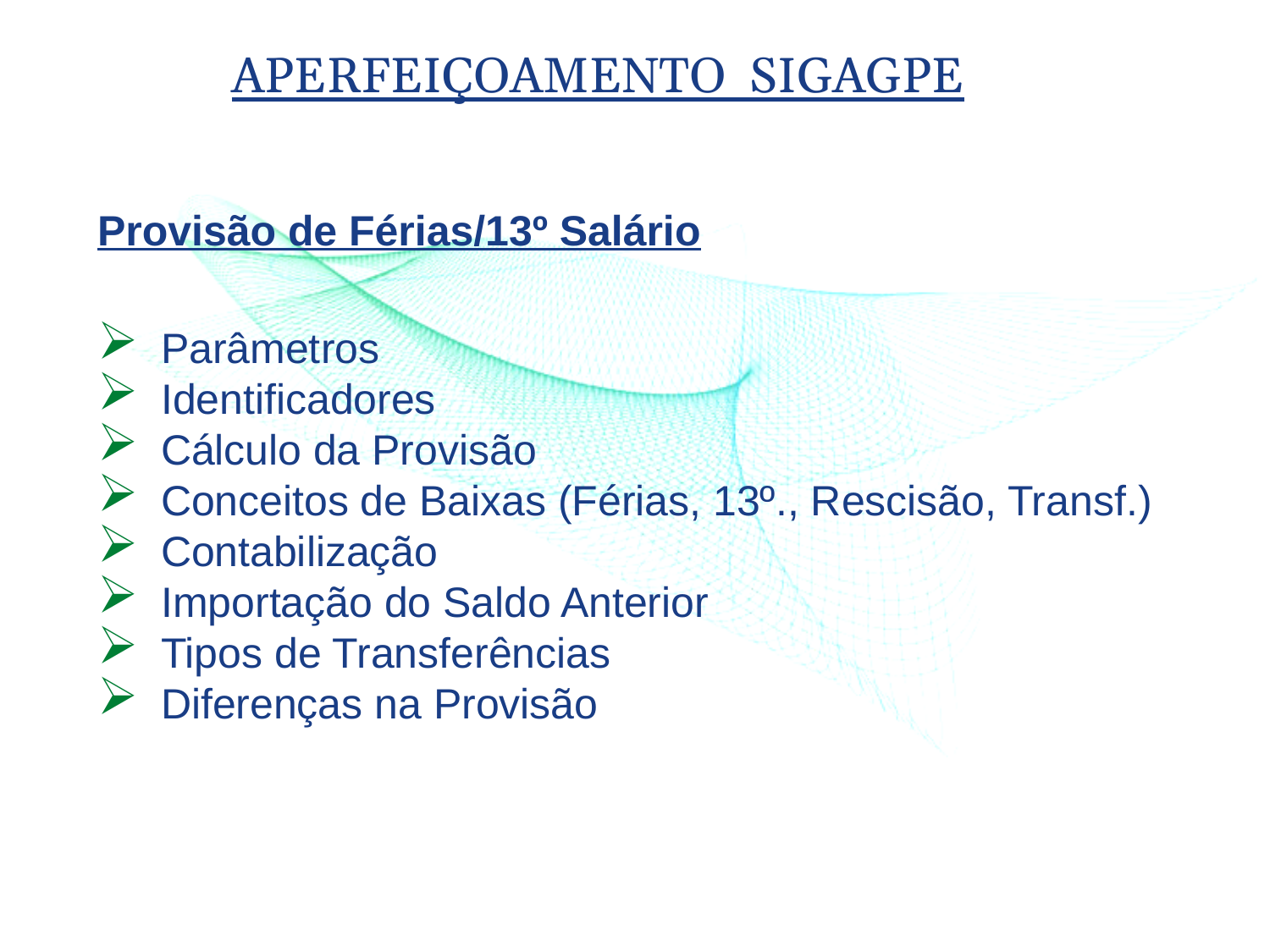

# APERFEIÇOAMENTO  SIGAGPE

Provisão de Férias/13º Salário

Parâmetros
Identificadores
Cálculo da Provisão
Conceitos de Baixas (Férias, 13º., Rescisão, Transf.)
Contabilização
Importação do Saldo Anterior
Tipos de Transferências
Diferenças na Provisão